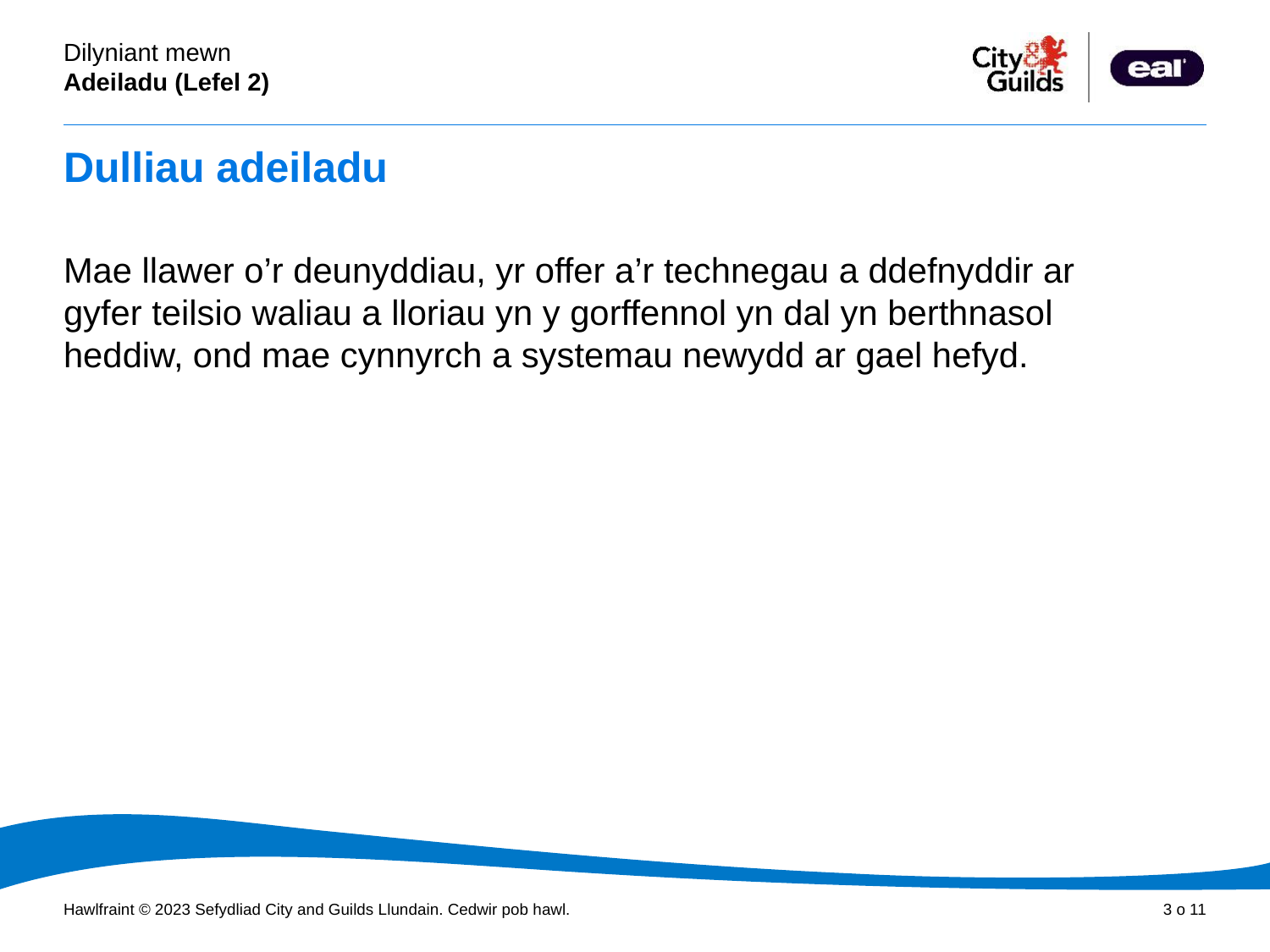

# Dulliau adeiladu
Mae llawer o’r deunyddiau, yr offer a’r technegau a ddefnyddir ar gyfer teilsio waliau a lloriau yn y gorffennol yn dal yn berthnasol heddiw, ond mae cynnyrch a systemau newydd ar gael hefyd.